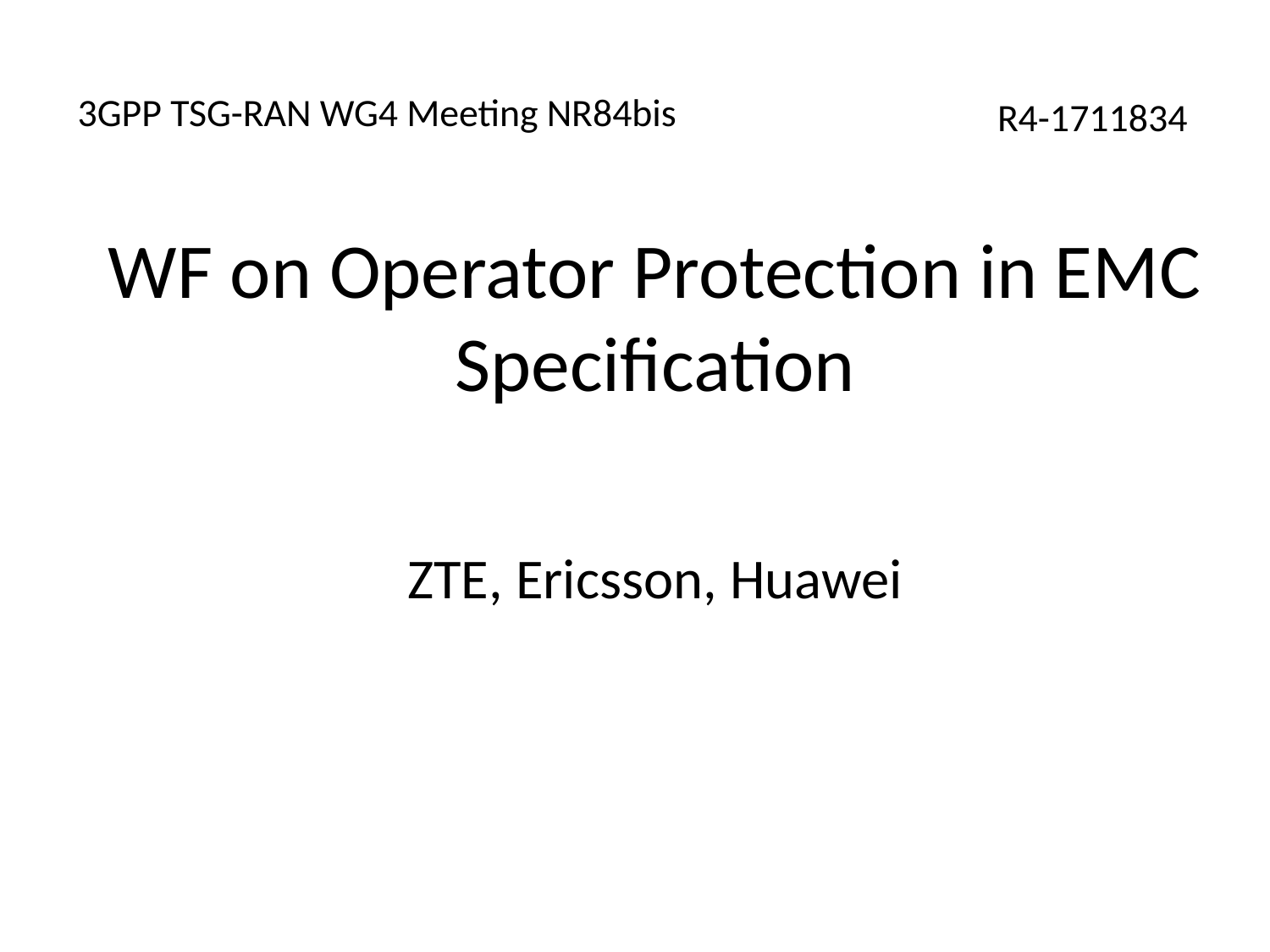

# 3GPP TSG-RAN WG4 Meeting NR84bis
R4-1711834
WF on Operator Protection in EMC Specification
ZTE, Ericsson, Huawei